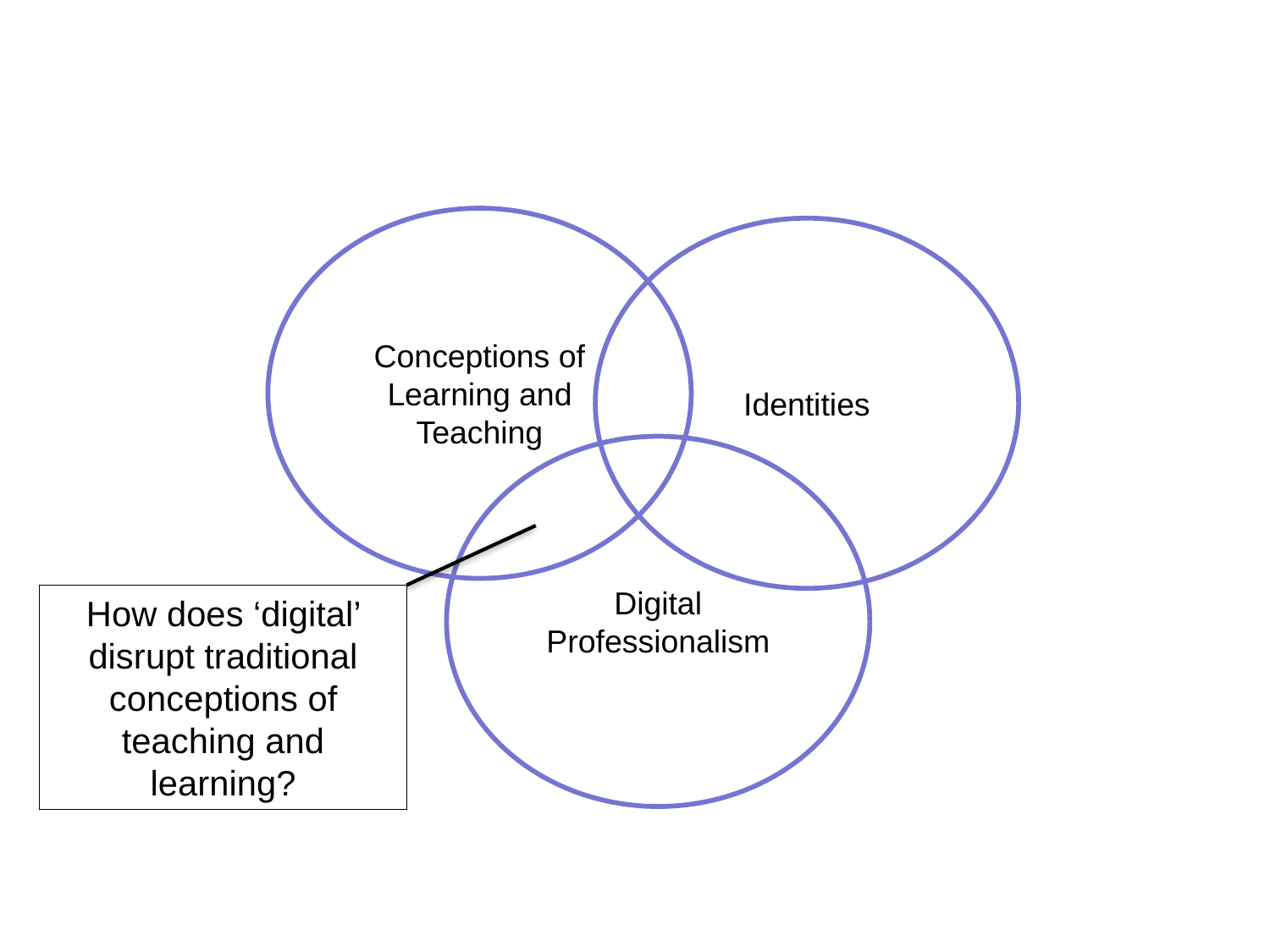

Conceptions of Learning and Teaching
Identities
Digital Professionalism
How does ‘digital’ disrupt traditional conceptions of teaching and learning?